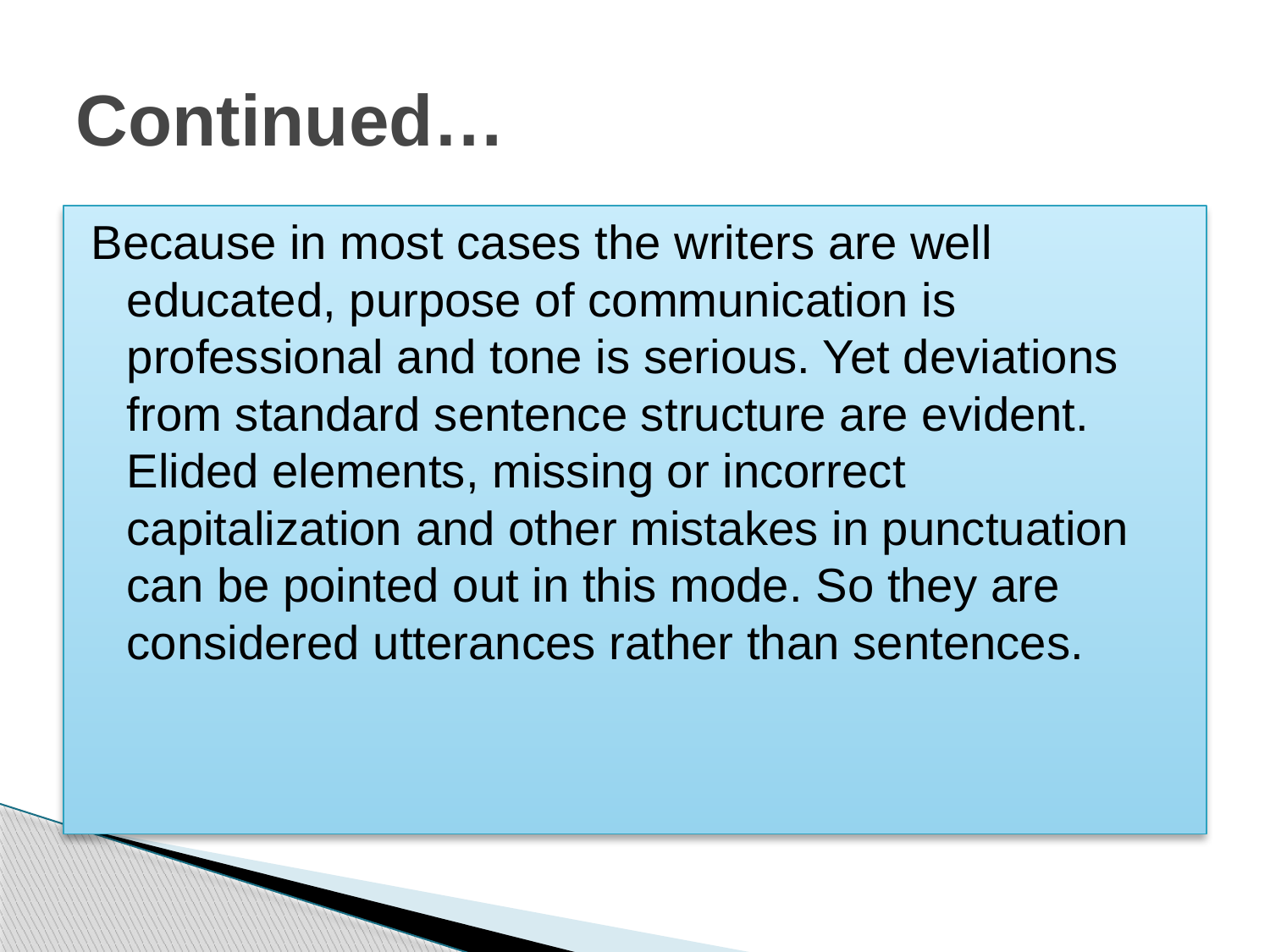

# Continued…
Because in most cases the writers are well educated, purpose of communication is professional and tone is serious. Yet deviations from standard sentence structure are evident. Elided elements, missing or incorrect capitalization and other mistakes in punctuation can be pointed out in this mode. So they are considered utterances rather than sentences.